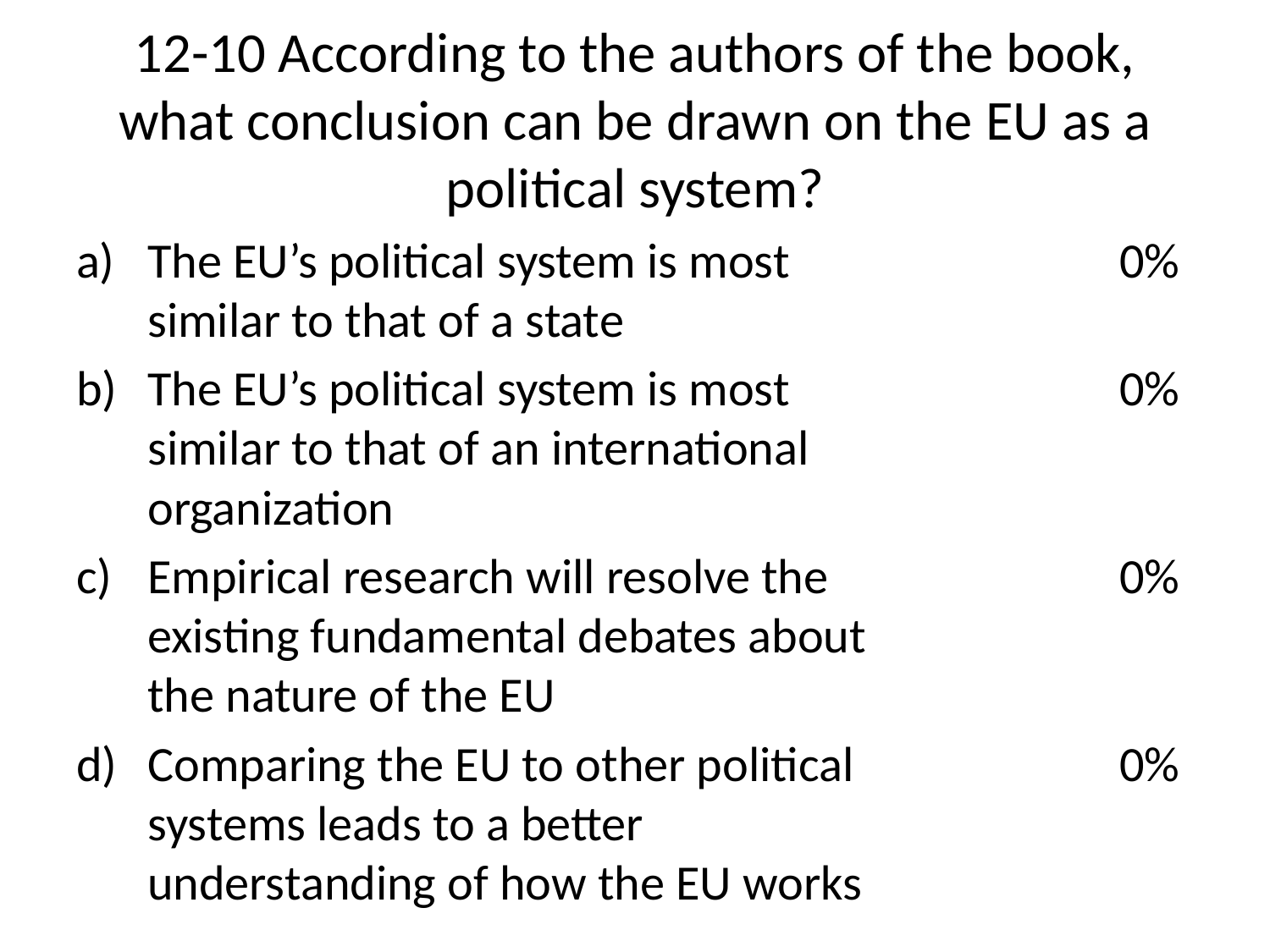

# 12-10 According to the authors of the book, what conclusion can be drawn on the EU as a political system?
The EU’s political system is most similar to that of a state
The EU’s political system is most similar to that of an international organization
Empirical research will resolve the existing fundamental debates about the nature of the EU
Comparing the EU to other political systems leads to a better understanding of how the EU works
0%
0%
0%
0%